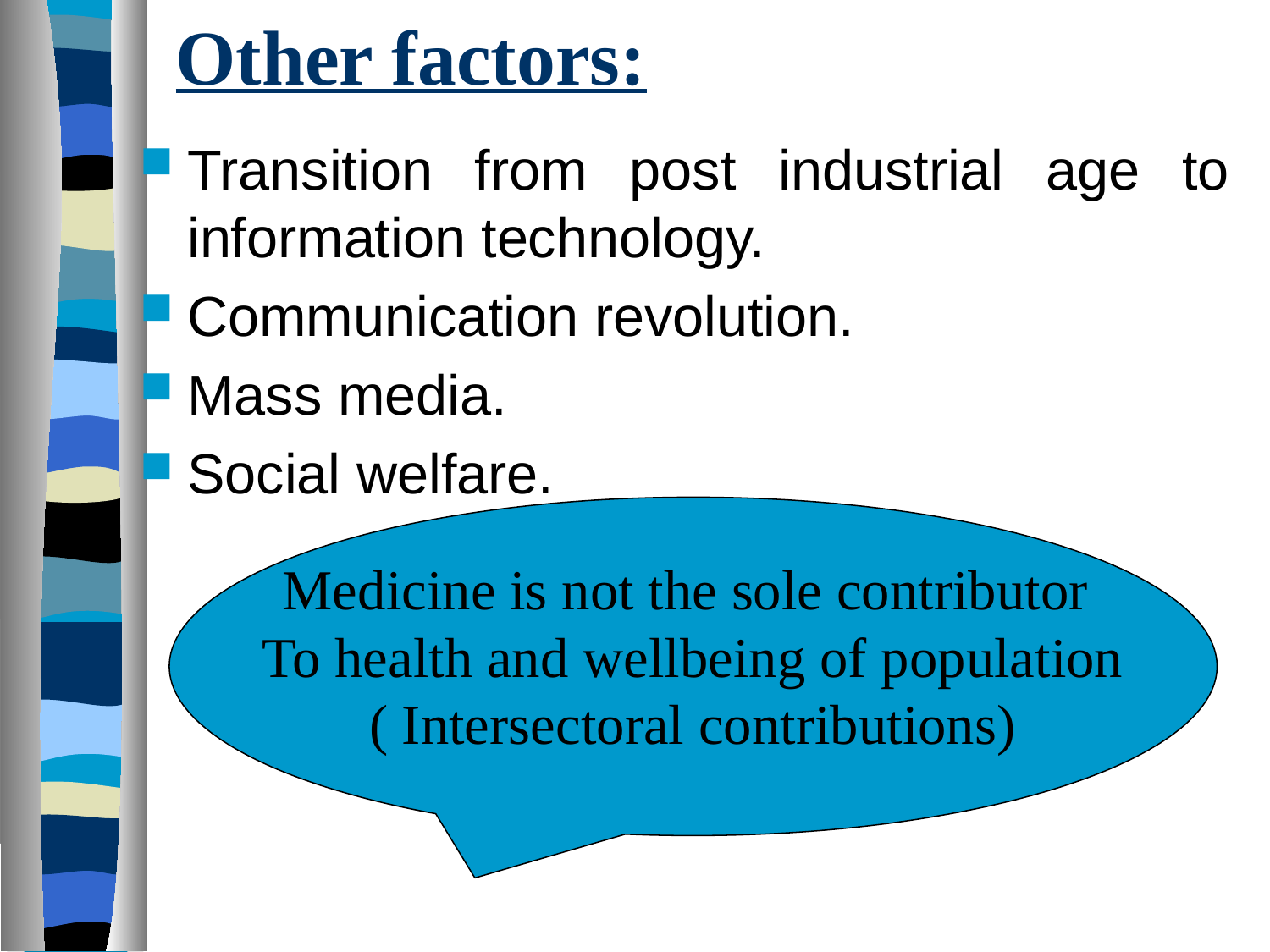

# Other factors:
Transition from post industrial age to information technology.
Communication revolution.
Mass media.
Social welfare.

Medicine is not the sole contributor
To health and wellbeing of population
( Intersectoral contributions)